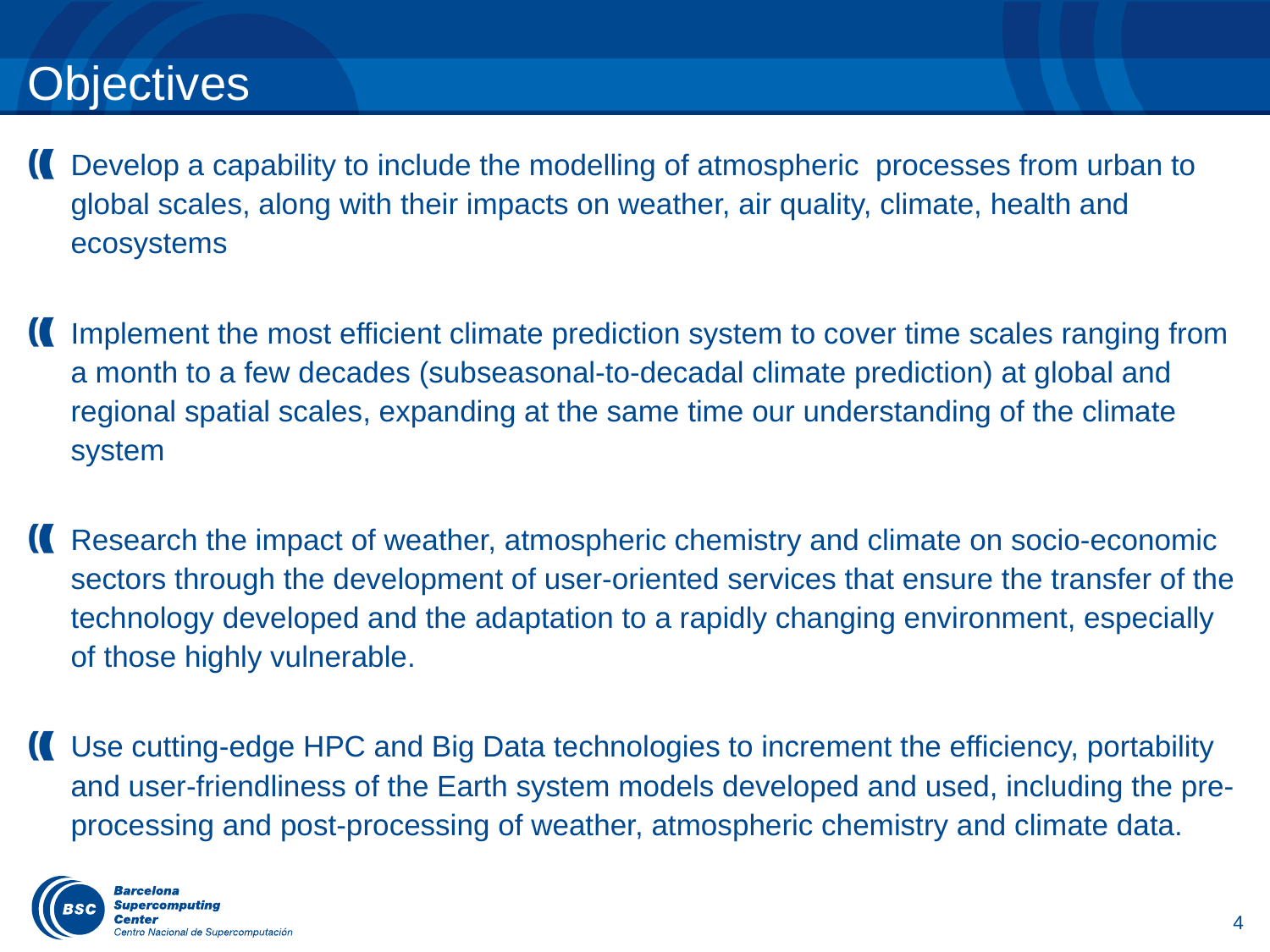

# Objectives
Develop a capability to include the modelling of atmospheric  processes from urban to global scales, along with their impacts on weather, air quality, climate, health and ecosystems

Implement the most efficient climate prediction system to cover time scales ranging from a month to a few decades (subseasonal-to-decadal climate prediction) at global and regional spatial scales, expanding at the same time our understanding of the climate system

Research the impact of weather, atmospheric chemistry and climate on socio-economic sectors through the development of user-oriented services that ensure the transfer of the technology developed and the adaptation to a rapidly changing environment, especially of those highly vulnerable.

Use cutting-edge HPC and Big Data technologies to increment the efficiency, portability and user-friendliness of the Earth system models developed and used, including the pre-processing and post-processing of weather, atmospheric chemistry and climate data.
4